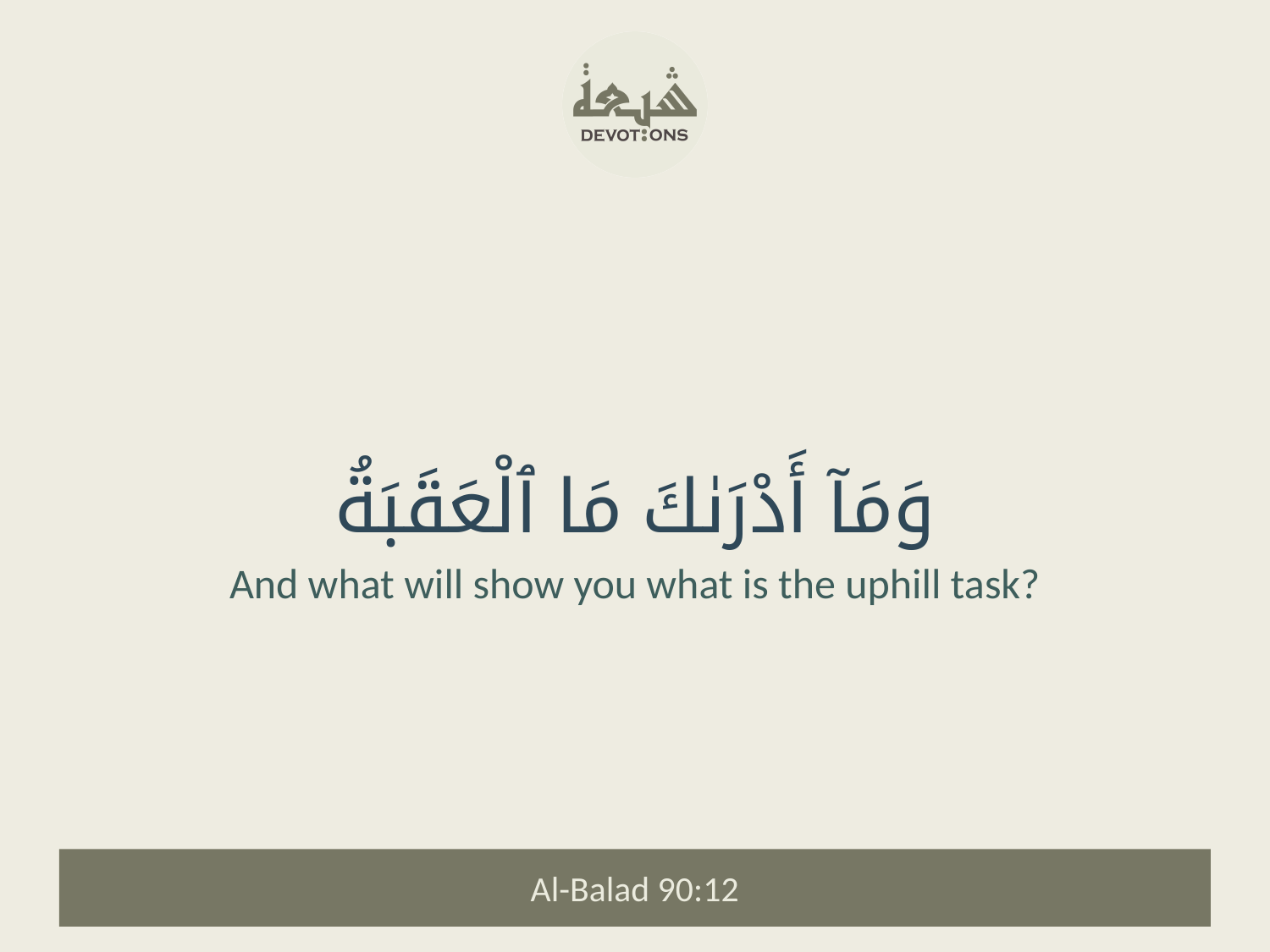

وَمَآ أَدْرَىٰكَ مَا ٱلْعَقَبَةُ
And what will show you what is the uphill task?
Al-Balad 90:12